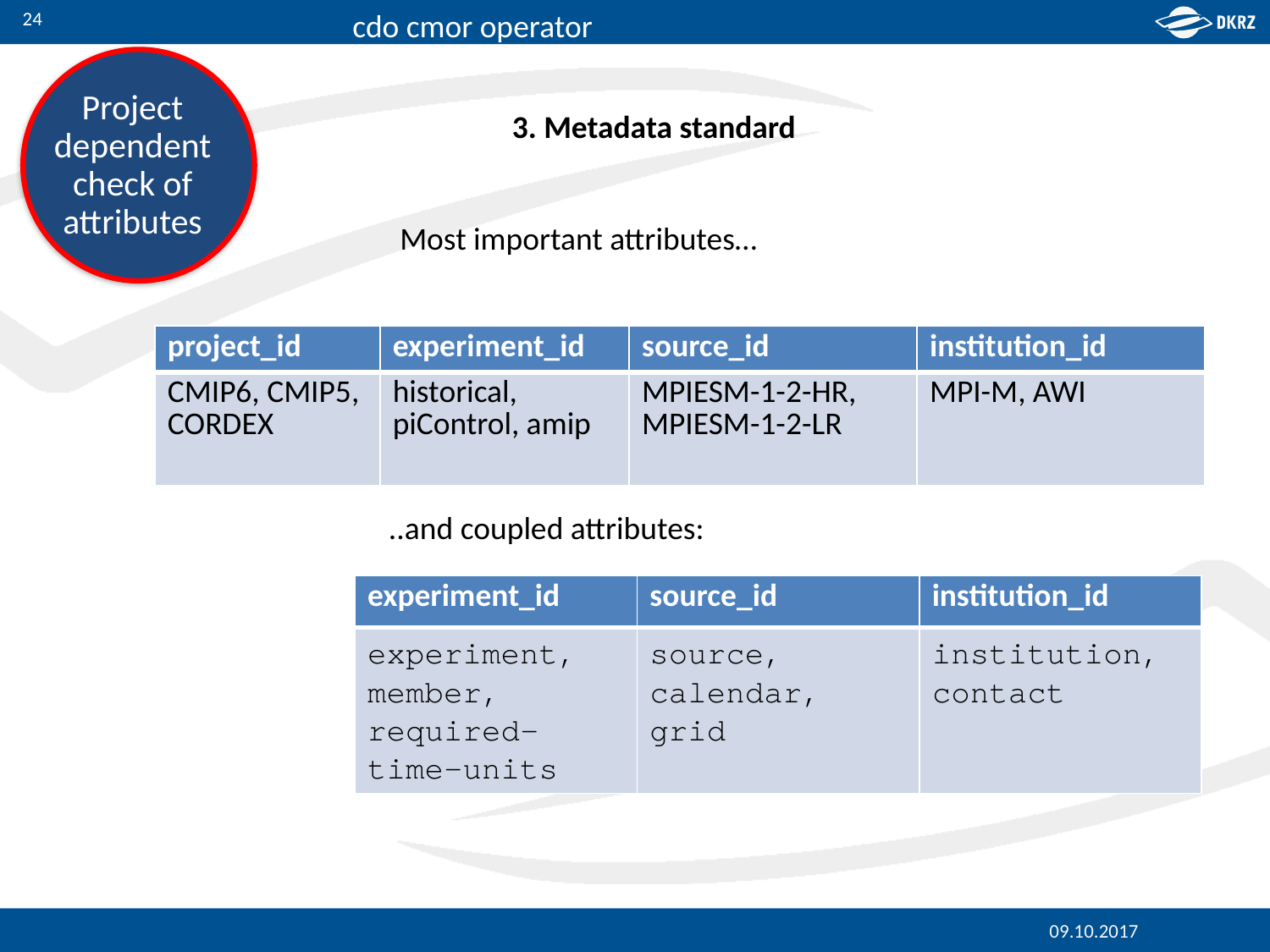

24

Project dependent check of attributes
3. Metadata standard
Most important attributes…
| project\_id | experiment\_id | source\_id | institution\_id |
| --- | --- | --- | --- |
| CMIP6, CMIP5, CORDEX | historical, piControl, amip | MPIESM-1-2-HR, MPIESM-1-2-LR | MPI-M, AWI |
..and coupled attributes:
| experiment\_id | source\_id | institution\_id |
| --- | --- | --- |
| experiment, member, required-time-units | source, calendar, grid | institution, contact |
09.10.2017